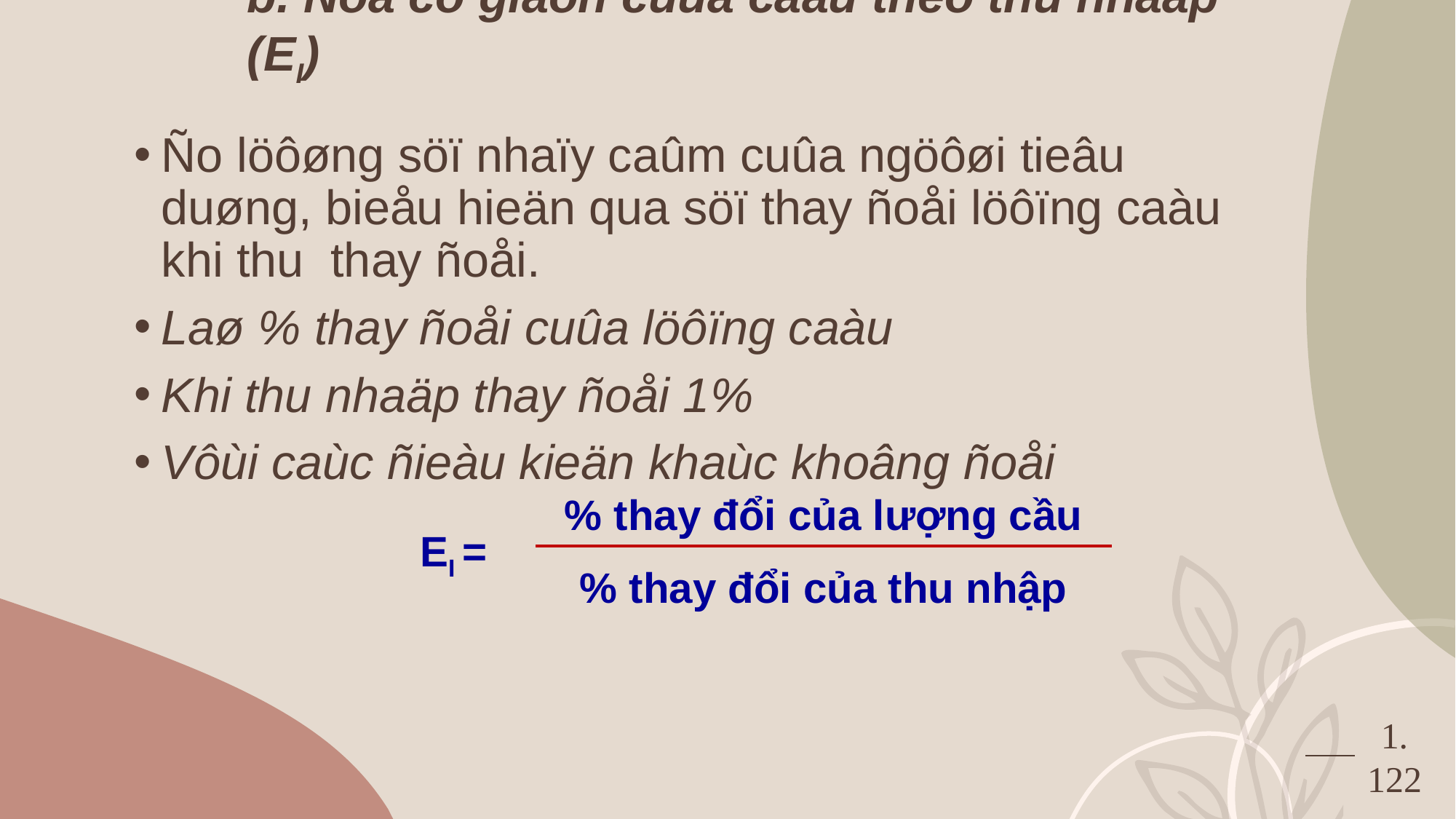

# b. Ñoä co giaõn cuûa caàu theo thu nhaäp (EI)
Ño löôøng söï nhaïy caûm cuûa ngöôøi tieâu duøng, bieåu hieän qua söï thay ñoåi löôïng caàu khi thu  thay ñoåi.
Laø % thay ñoåi cuûa löôïng caàu
Khi thu nhaäp thay ñoåi 1%
Vôùi caùc ñieàu kieän khaùc khoâng ñoåi

% thay đổi của lượng cầu
EI =
% thay đổi của thu nhập
1.122